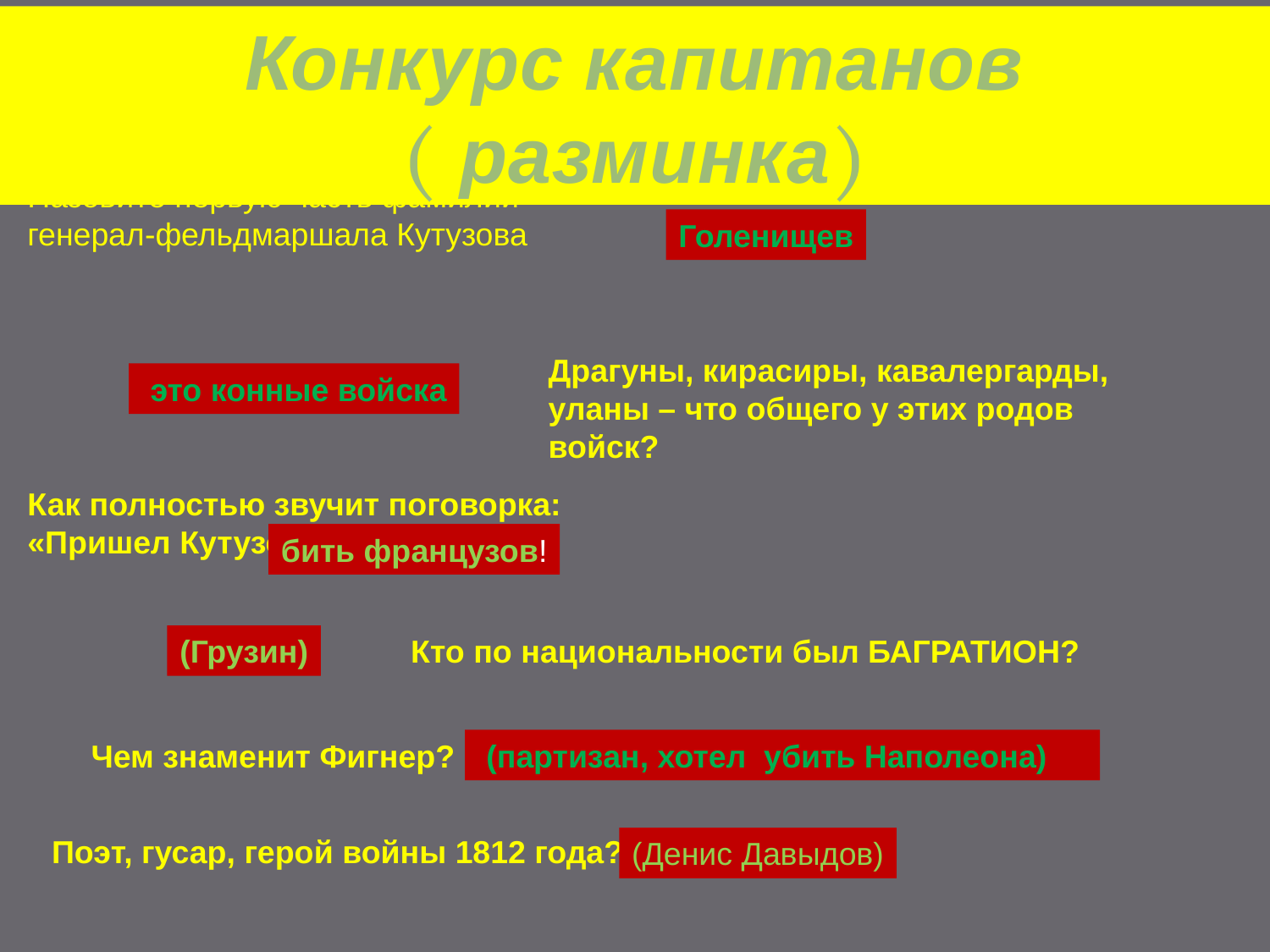

Конкурс капитанов ( разминка)
Назовите первую часть фамилии генерал-фельдмаршала Кутузова
Голенищев
Драгуны, кирасиры, кавалергарды, уланы – что общего у этих родов войск?
 это конные войска
Как полностью звучит поговорка: «Пришел Кутузов …..»?
бить французов!
(Грузин)
 Кто по национальности был БАГРАТИОН?
Чем знаменит Фигнер?
 (партизан, хотел  убить Наполеона)
Поэт, гусар, герой войны 1812 года?
(Денис Давыдов)